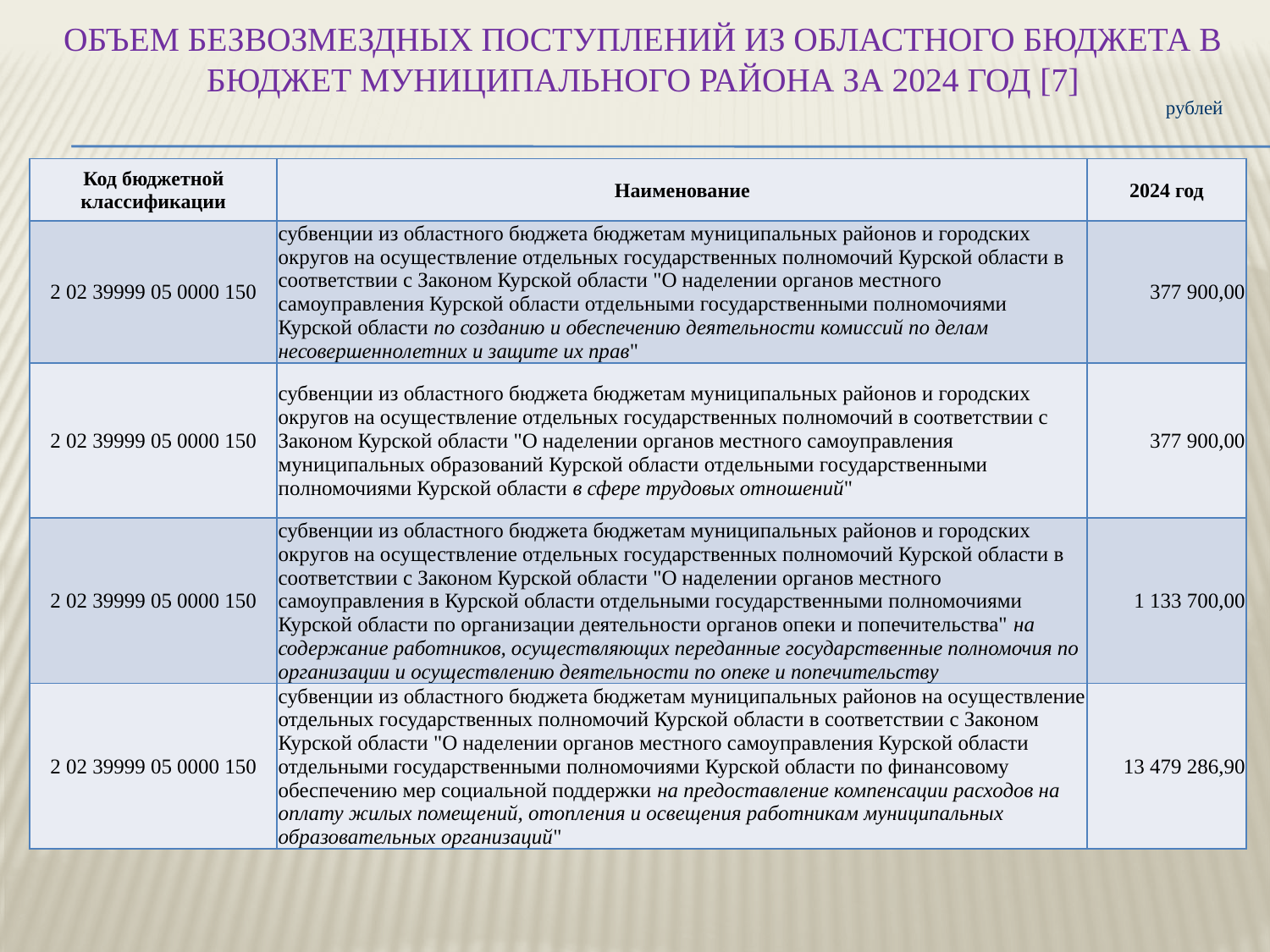

# ОБЪЕМ БЕЗВОЗМЕЗДНЫХ ПОСТУПЛЕНИЙ ИЗ ОБЛАСТНОГО БЮДЖЕТА В БЮДЖЕТ МУНИЦИПАЛЬНОГО РАЙОНА ЗА 2024 ГОД [7]
рублей
| Код бюджетной классификации | Наименование | 2024 год |
| --- | --- | --- |
| 2 02 39999 05 0000 150 | субвенции из областного бюджета бюджетам муниципальных районов и городских округов на осуществление отдельных государственных полномочий Курской области в соответствии с Законом Курской области "О наделении органов местного самоуправления Курской области отдельными государственными полномочиями Курской области по созданию и обеспечению деятельности комиссий по делам несовершеннолетних и защите их прав" | 377 900,00 |
| 2 02 39999 05 0000 150 | субвенции из областного бюджета бюджетам муниципальных районов и городских округов на осуществление отдельных государственных полномочий в соответствии с Законом Курской области "О наделении органов местного самоуправления муниципальных образований Курской области отдельными государственными полномочиями Курской области в сфере трудовых отношений" | 377 900,00 |
| 2 02 39999 05 0000 150 | субвенции из областного бюджета бюджетам муниципальных районов и городских округов на осуществление отдельных государственных полномочий Курской области в соответствии с Законом Курской области "О наделении органов местного самоуправления в Курской области отдельными государственными полномочиями Курской области по организации деятельности органов опеки и попечительства" на содержание работников, осуществляющих переданные государственные полномочия по организации и осуществлению деятельности по опеке и попечительству | 1 133 700,00 |
| 2 02 39999 05 0000 150 | субвенции из областного бюджета бюджетам муниципальных районов на осуществление отдельных государственных полномочий Курской области в соответствии с Законом Курской области "О наделении органов местного самоуправления Курской области отдельными государственными полномочиями Курской области по финансовому обеспечению мер социальной поддержки на предоставление компенсации расходов на оплату жилых помещений, отопления и освещения работникам муниципальных образовательных организаций" | 13 479 286,90 |